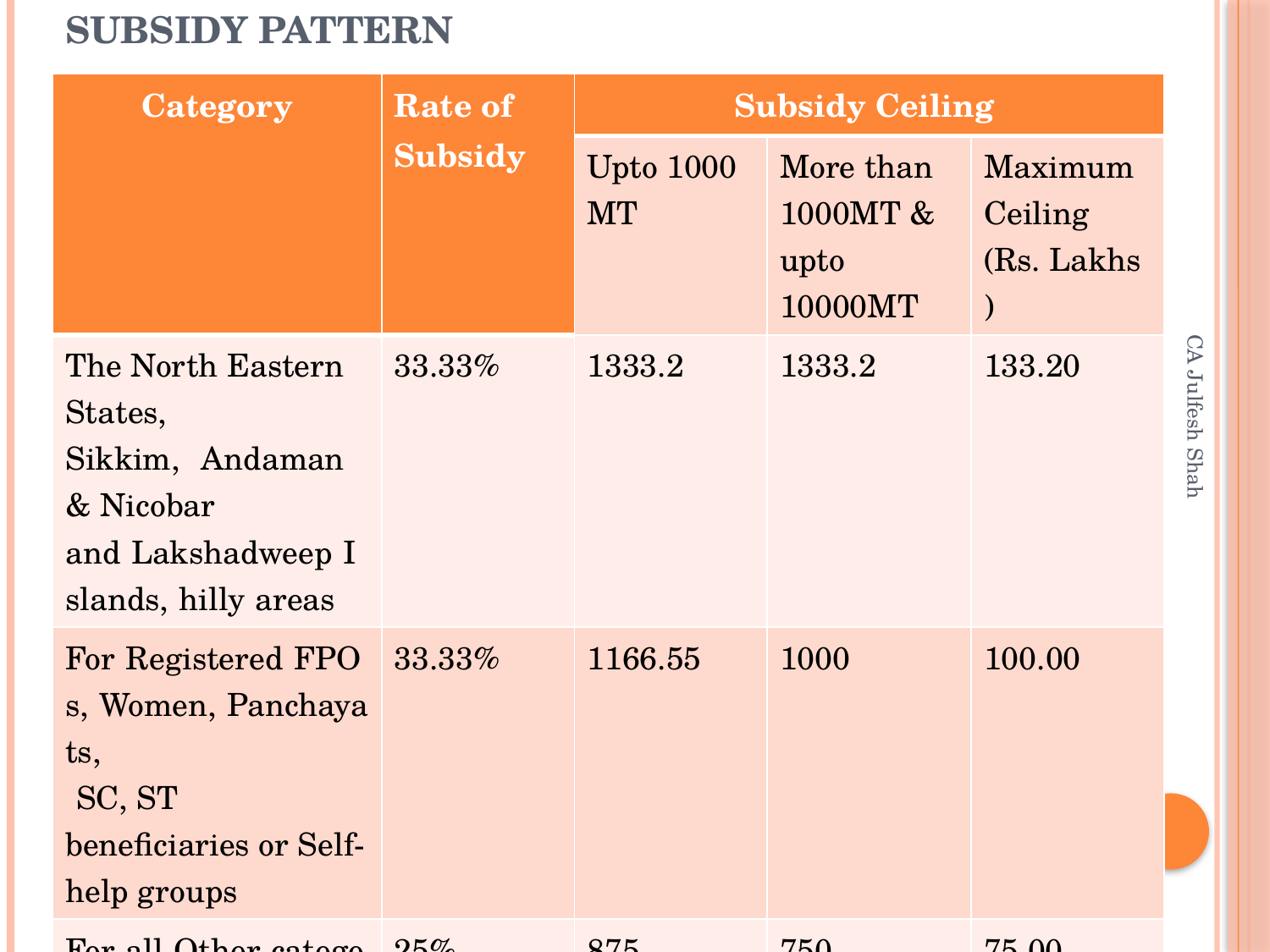

# SUBSIDY PATTERN
| Category | Rate of Subsidy | Subsidy Ceiling |  |  |
| --- | --- | --- | --- | --- |
|  |  | Upto 1000 MT | More than 1000MT & upto 10000MT | Maximum Ceiling (Rs. Lakhs ) |
| The North Eastern States, Sikkim,  Andaman & Nicobar  and Lakshadweep Islands, hilly areas | 33.33% | 1333.2 | 1333.2 | 133.20 |
| For Registered FPOs, Women, Panchayats,  SC, ST beneficiaries or Self-help groups | 33.33% | 1166.55 | 1000 | 100.00 |
| For all Other categories of beneficiaries | 25% | 875 | 750 | 75.00 |
CA Julfesh Shah